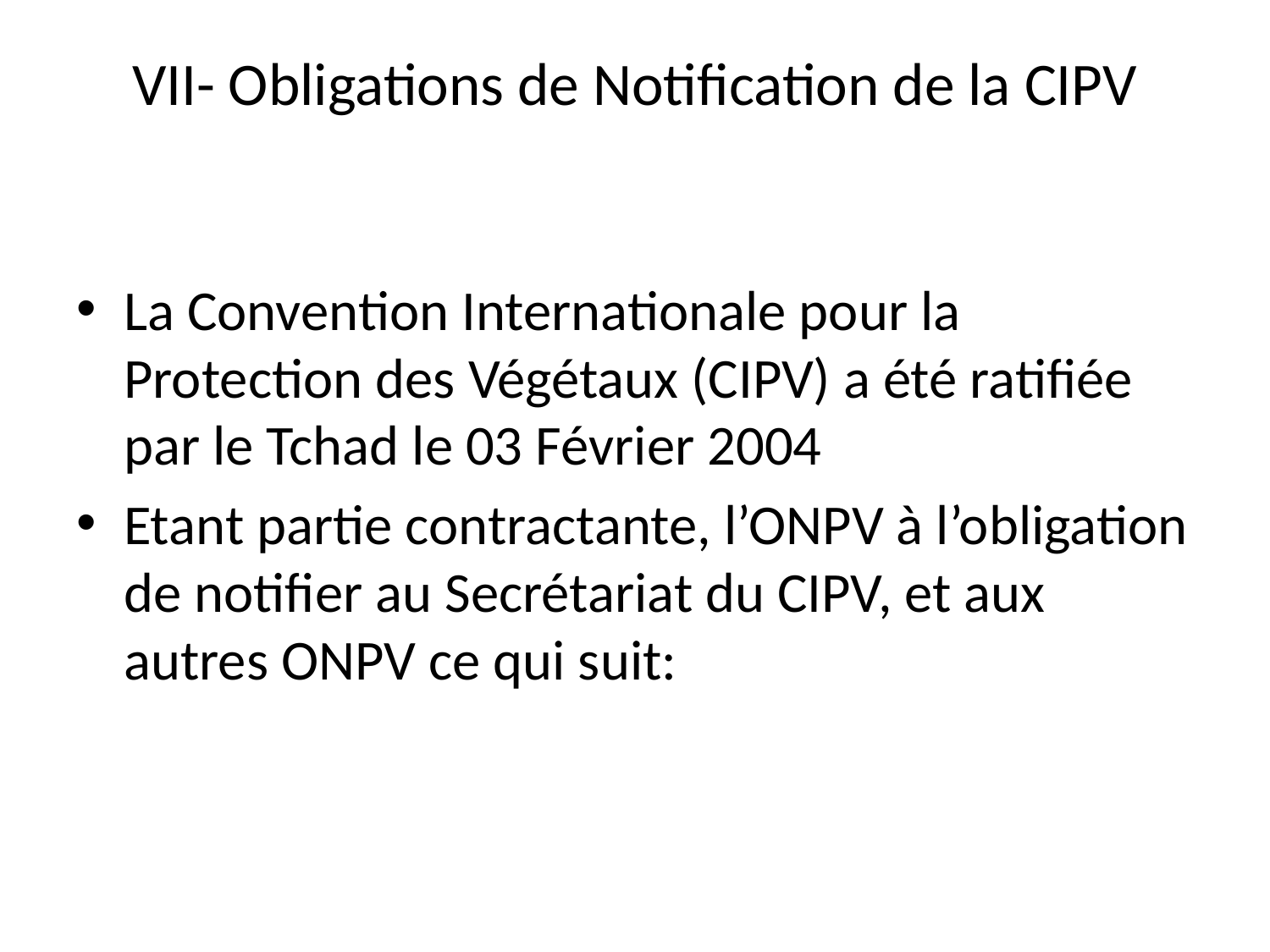

# VII- Obligations de Notification de la CIPV

La Convention Internationale pour la Protection des Végétaux (CIPV) a été ratifiée par le Tchad le 03 Février 2004
Etant partie contractante, l’ONPV à l’obligation de notifier au Secrétariat du CIPV, et aux autres ONPV ce qui suit: